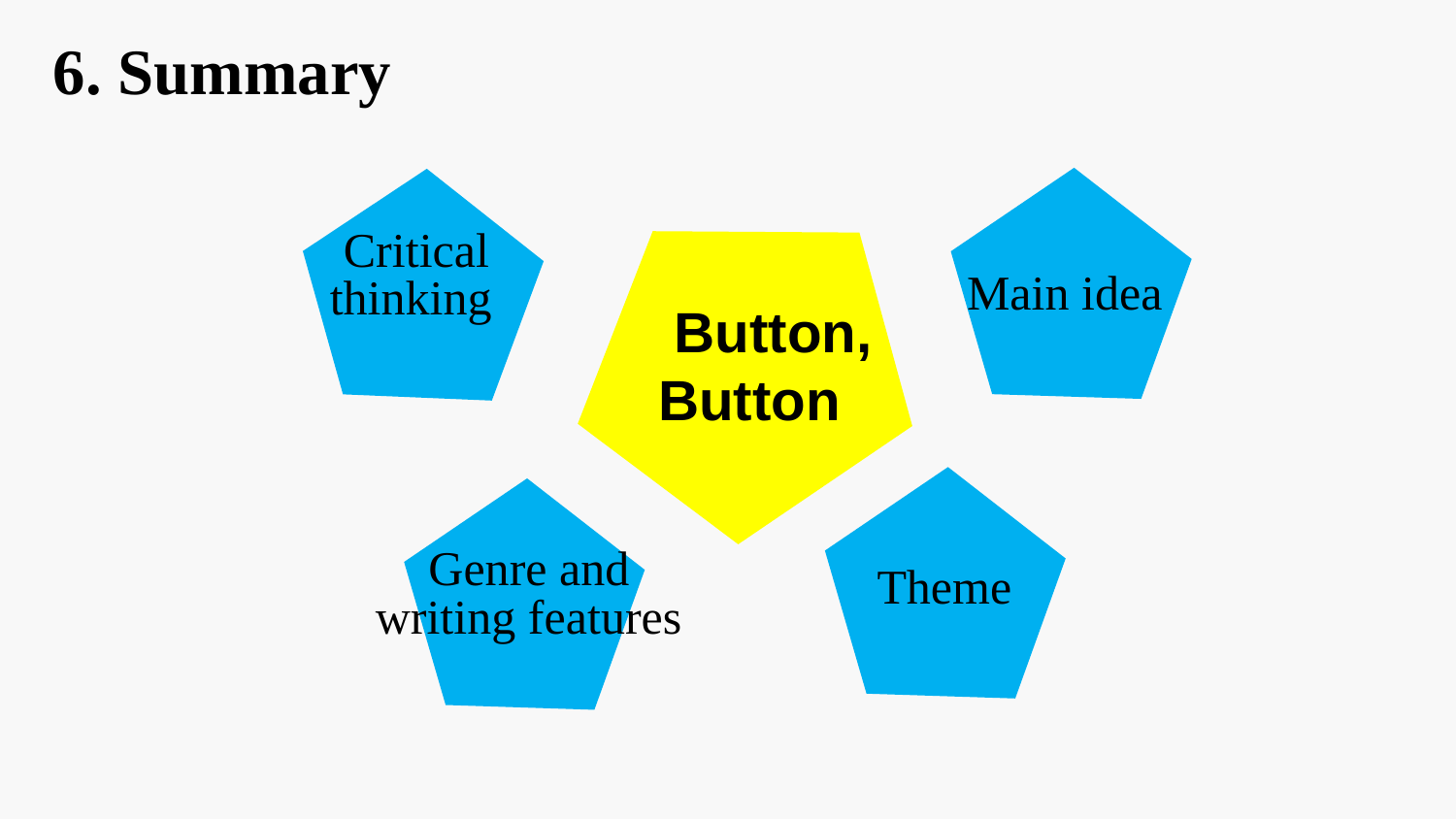

6. Summary

 Critical   thinking

Main idea

 Button,
Button

 Theme

Genre and writing features